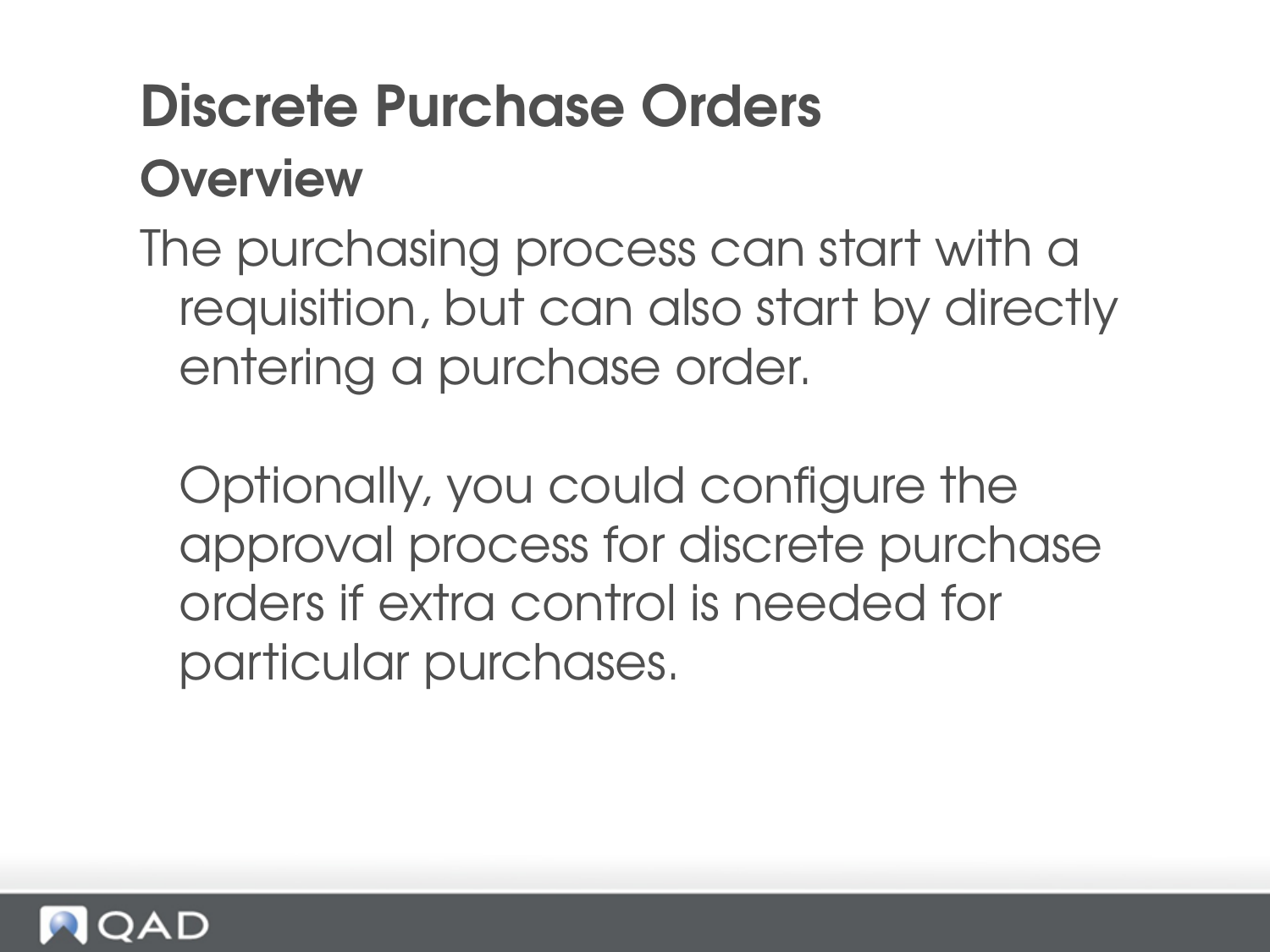

Discrete Purchase Orders
Overview
The purchasing process can start with a requisition, but can also start by directly entering a purchase order.
Optionally, you could configure the approval process for discrete purchase orders if extra control is needed for particular purchases.